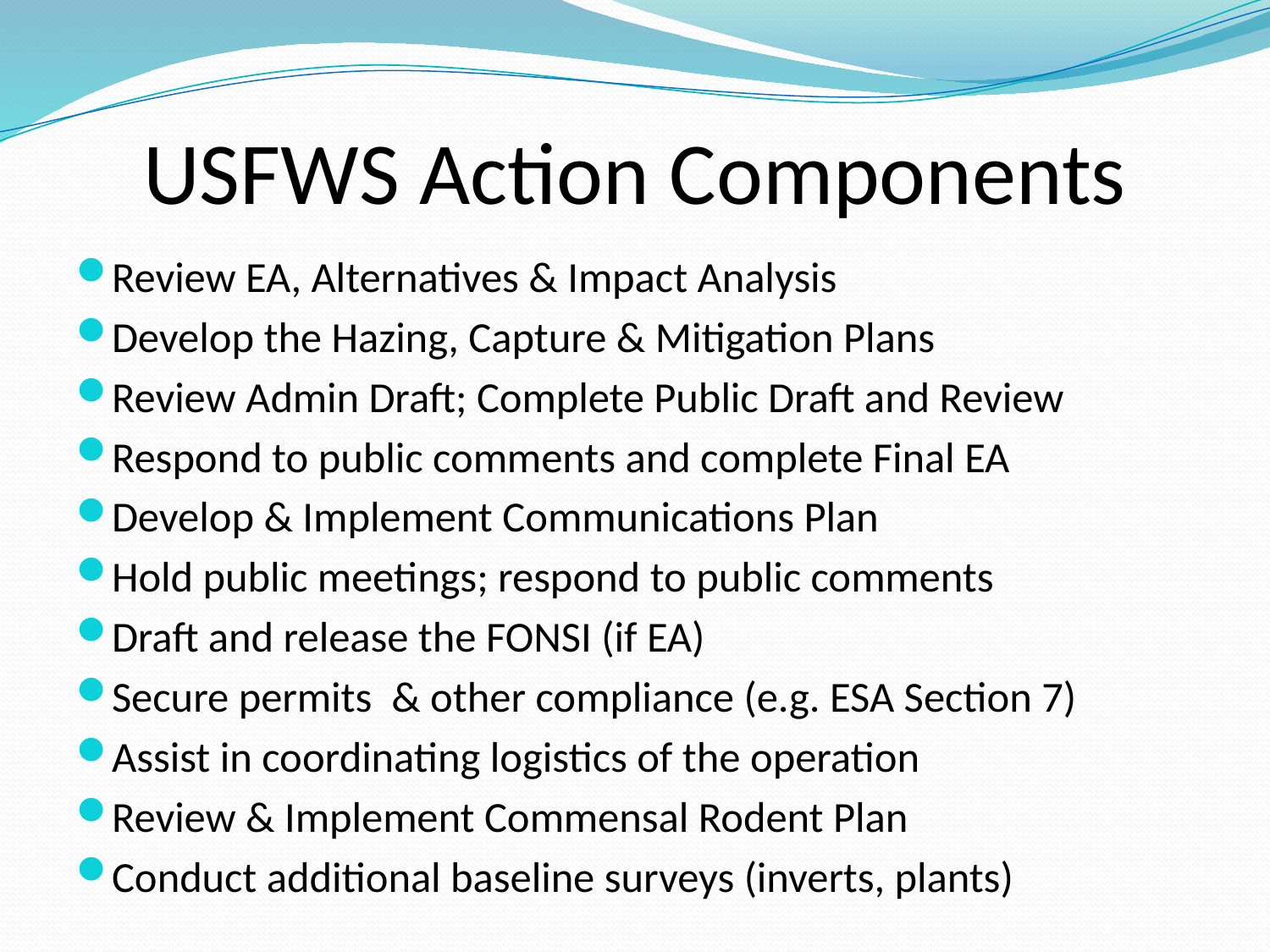

# USFWS Action Components
Review EA, Alternatives & Impact Analysis
Develop the Hazing, Capture & Mitigation Plans
Review Admin Draft; Complete Public Draft and Review
Respond to public comments and complete Final EA
Develop & Implement Communications Plan
Hold public meetings; respond to public comments
Draft and release the FONSI (if EA)
Secure permits  & other compliance (e.g. ESA Section 7)
Assist in coordinating logistics of the operation
Review & Implement Commensal Rodent Plan
Conduct additional baseline surveys (inverts, plants)